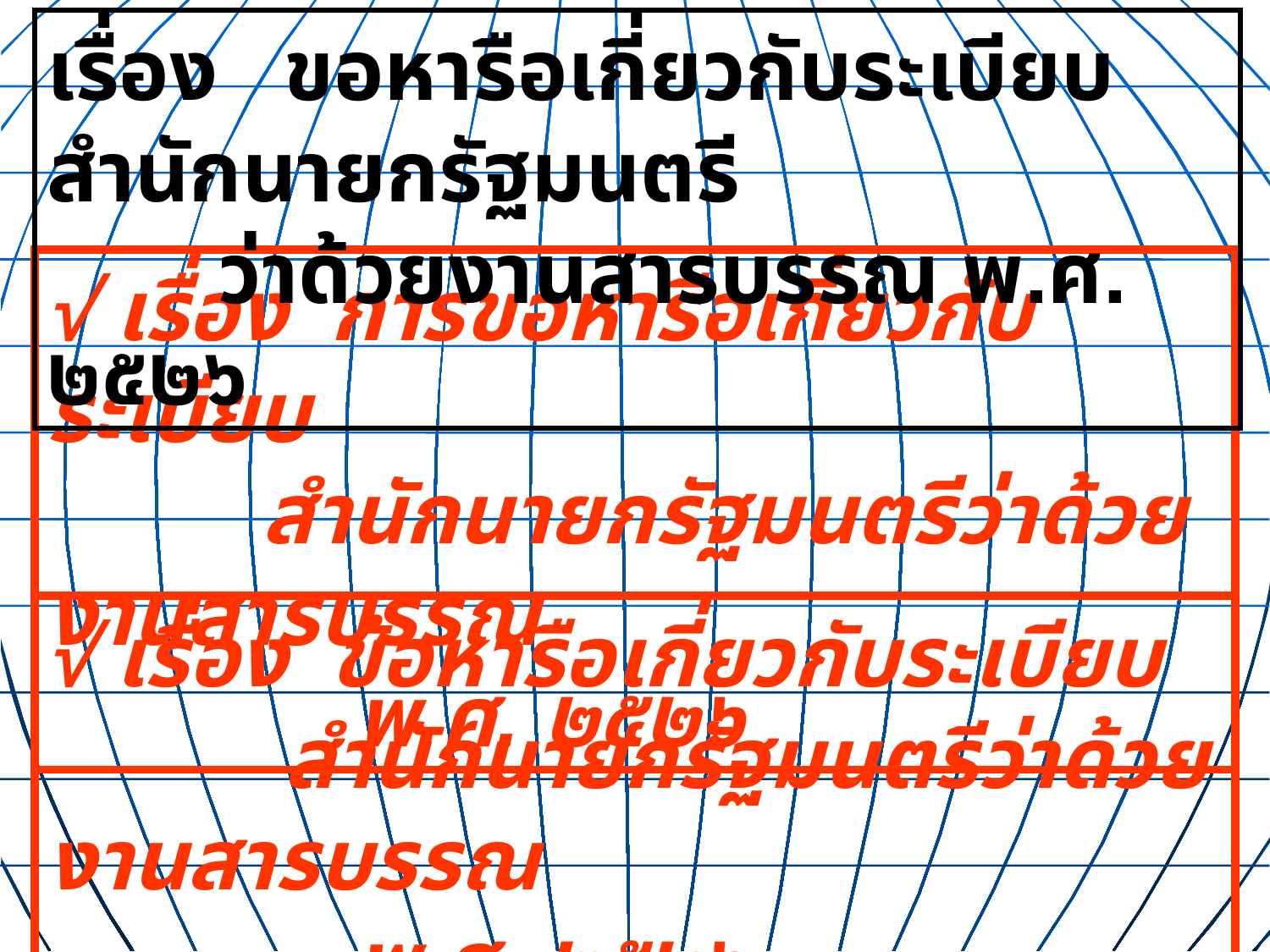

เรื่อง   ขอหารือเกี่ยวกับระเบียบสำนักนายกรัฐมนตรี
	  ว่าด้วยงานสารบรรณ พ.ศ. ๒๕๒๖
√ เรื่อง  การขอหารือเกี่ยวกับระเบียบ
 	    สำนักนายกรัฐมนตรีว่าด้วยงานสารบรรณ
              พ.ศ. ๒๕๒๖
√ เรื่อง  ข้อหารือเกี่ยวกับระเบียบ
	     สำนักนายกรัฐมนตรีว่าด้วยงานสารบรรณ
              พ.ศ. ๒๕๒๖